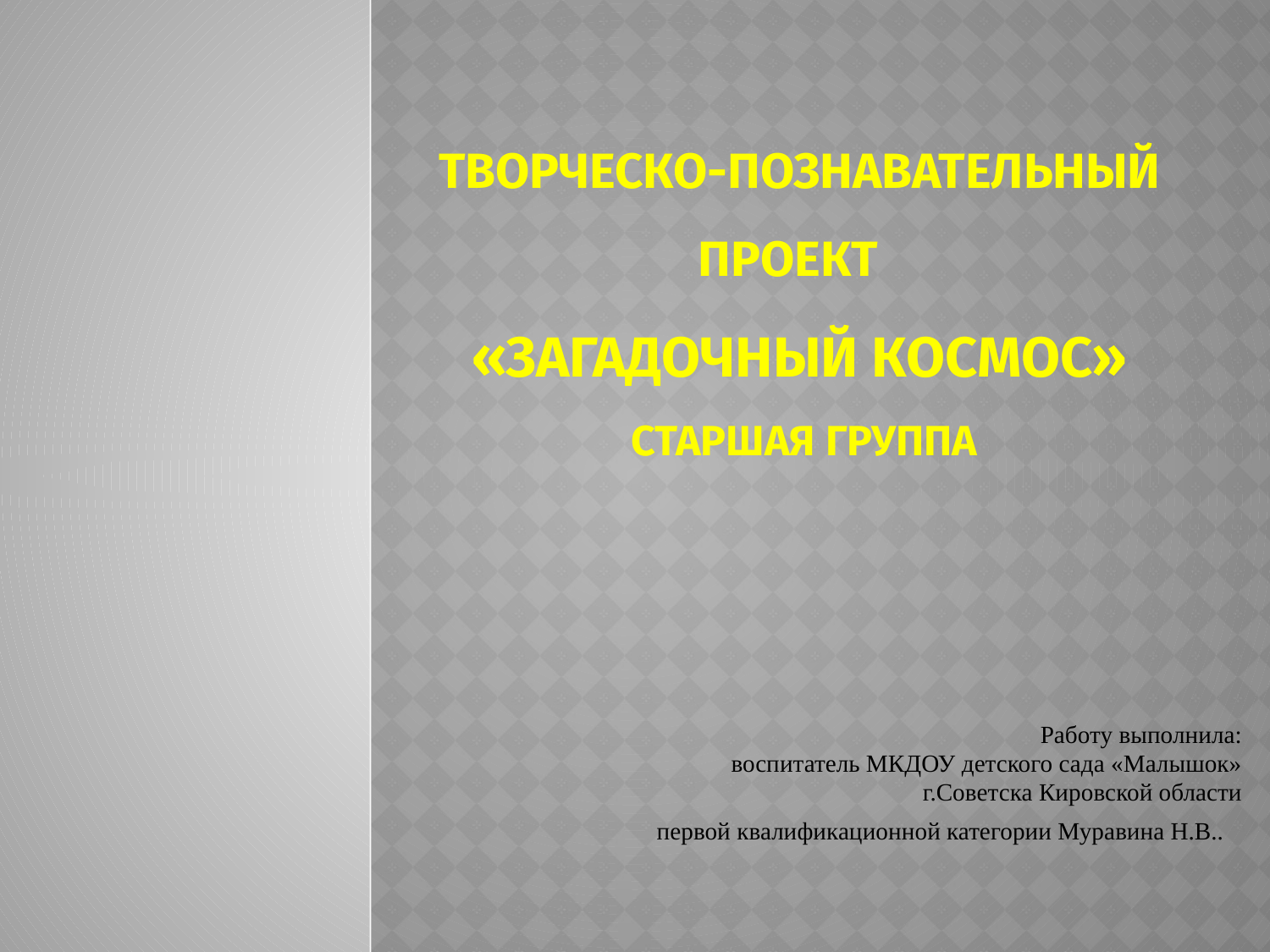

# ТВОРЧЕСКО-ПОЗНАВАТЕЛЬНый Проект «загадочный КОСМОС» СТАРШая ГРУППа
Работу выполнила:
воспитатель МКДОУ детского сада «Малышок»
г.Советска Кировской области
 первой квалификационной категории Муравина Н.В..